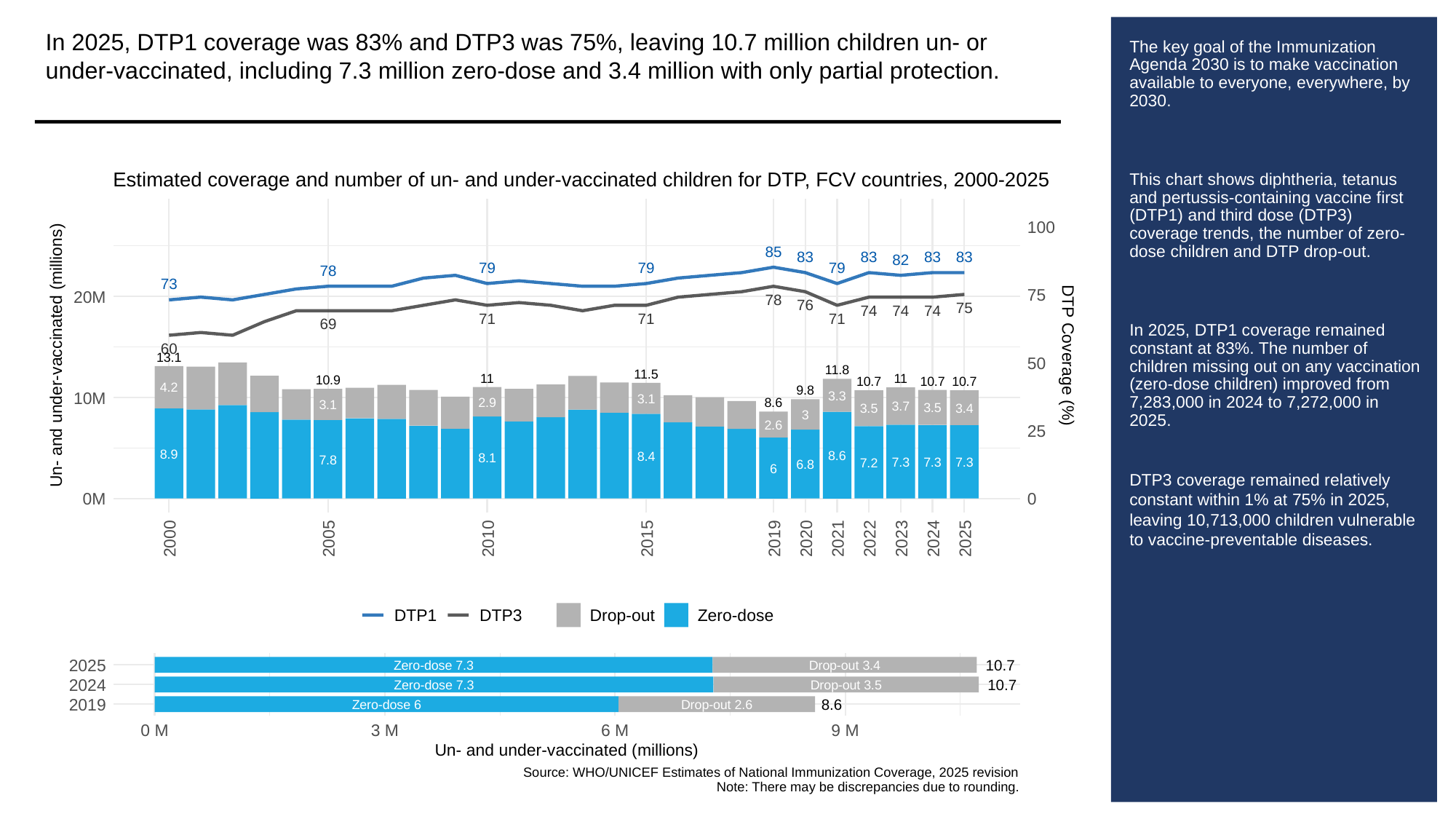

In 2025, DTP1 coverage was 83% and DTP3 was 75%, leaving 10.7 million children un- or under-vaccinated, including 7.3 million zero-dose and 3.4 million with only partial protection.
# The key goal of the Immunization Agenda 2030 is to make vaccination available to everyone, everywhere, by 2030.

This chart shows diphtheria, tetanus and pertussis-containing vaccine first (DTP1) and third dose (DTP3) coverage trends, the number of zero-dose children and DTP drop-out.

In 2025, DTP1 coverage remained constant at 83%. The number of children missing out on any vaccination (zero-dose children) improved from 7,283,000 in 2024 to 7,272,000 in 2025.

DTP3 coverage remained relatively constant within 1% at 75% in 2025, leaving 10,713,000 children vulnerable to vaccine-preventable diseases.

Estimated coverage and number of un- and under-vaccinated children for DTP, FCV countries, 2000-2025

100
85

83
83
83
83
82
79
79
79
78

73

75
20M
78

76
75
74
74
74
71
71
71
69
60

Un- and under-vaccinated (millions)
DTP Coverage (%)
13.1
50

11.8

11.5
11
11
10.9

10.7
10.7
10.7

4.2

9.8

3.3
10M
3.1

2.9

8.6

3.1

3.7
3.5
3.4
3.5

3

2.6

25

8.9
8.6
8.4
8.1
7.8
7.3
7.3
7.3
7.2
6.8
6
0M
0

2000
2005
2010
2015
2019
2020
2021
2022
2023
2024
2025

DTP1
DTP3
Drop-out
Zero-dose

2025
10.7
Zero-dose 7.3
Drop-out 3.4

2024
10.7
Zero-dose 7.3
Drop-out 3.5

2019
8.6
Zero-dose 6
Drop-out 2.6

0 M
3 M
6 M
9 M
Un- and under-vaccinated (millions)
Source: WHO/UNICEF Estimates of National Immunization Coverage, 2025 revision
Note: There may be discrepancies due to rounding.